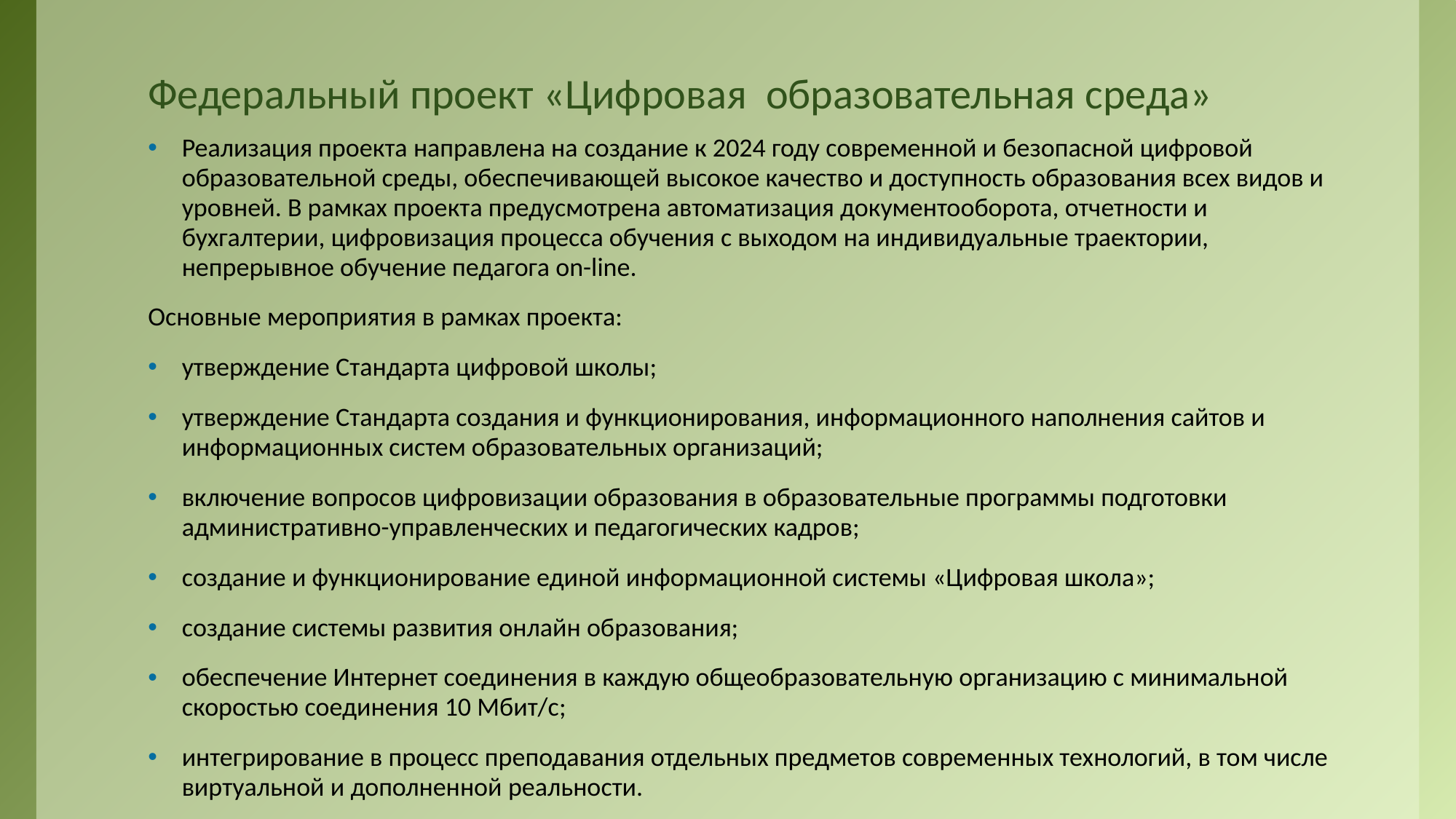

# Федеральный проект «Цифровая  образовательная среда»
Реализация проекта направлена на создание к 2024 году современной и безопасной цифровой образовательной среды, обеспечивающей высокое качество и доступность образования всех видов и уровней. В рамках проекта предусмотрена автоматизация документооборота, отчетности и бухгалтерии, цифровизация процесса обучения с выходом на индивидуальные траектории, непрерывное обучение педагога on-line.
Основные мероприятия в рамках проекта:
утверждение Стандарта цифровой школы;
утверждение Стандарта создания и функционирования, информационного наполнения сайтов и информационных систем образовательных организаций;
включение вопросов цифровизации образования в образовательные программы подготовки административно-управленческих и педагогических кадров;
создание и функционирование единой информационной системы «Цифровая школа»;
создание системы развития онлайн образования;
обеспечение Интернет соединения в каждую общеобразовательную организацию с минимальной скоростью соединения 10 Мбит/с;
интегрирование в процесс преподавания отдельных предметов современных технологий, в том числе виртуальной и дополненной реальности.